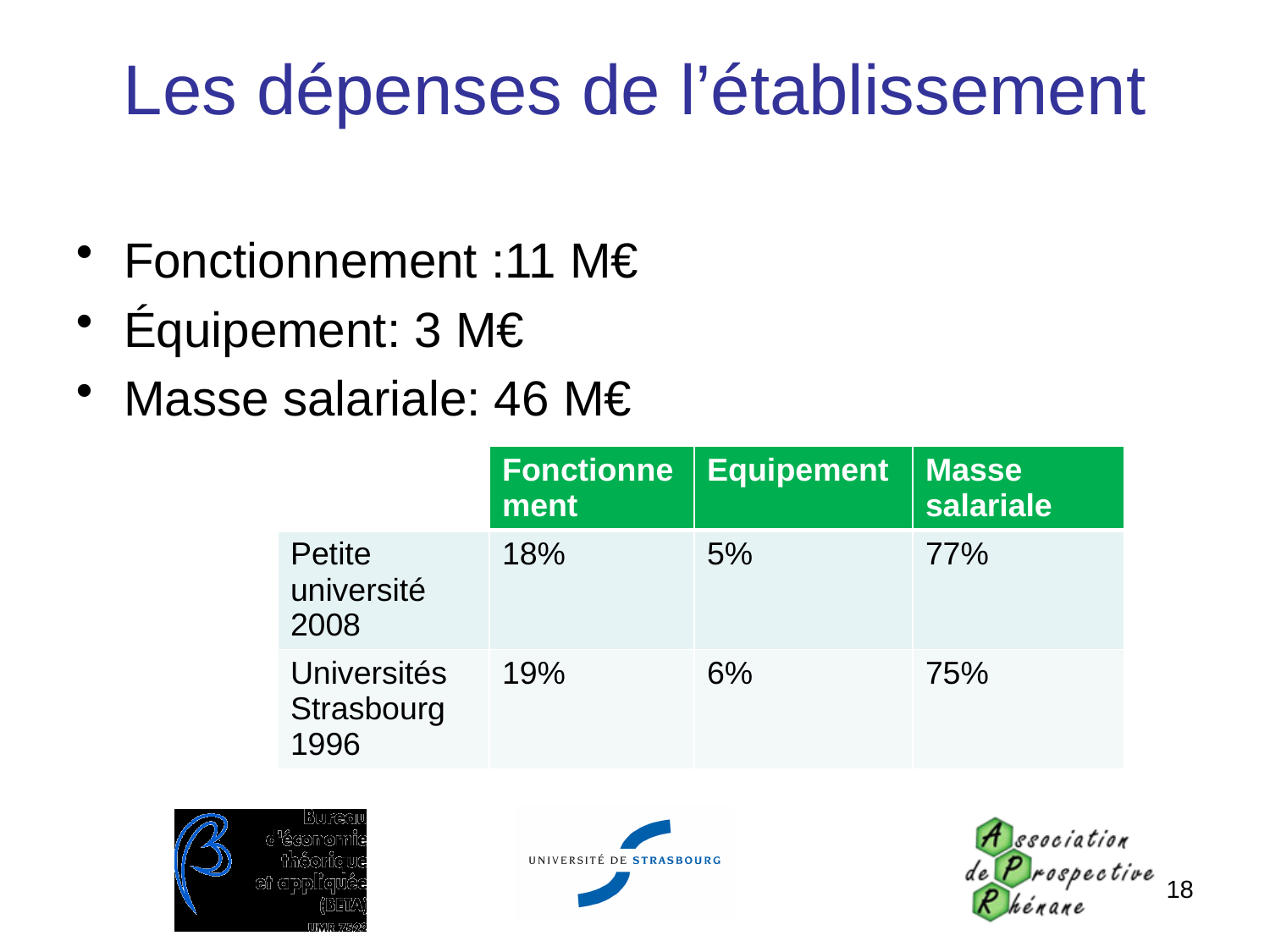

# Les dépenses de l’établissement
Fonctionnement :11 M€
Équipement: 3 M€
Masse salariale: 46 M€

|  | Fonctionnement | Equipement | Masse salariale |
| --- | --- | --- | --- |
| Petite université 2008 | 18% | 5% | 77% |
| Universités Strasbourg 1996 | 19% | 6% | 75% |
18